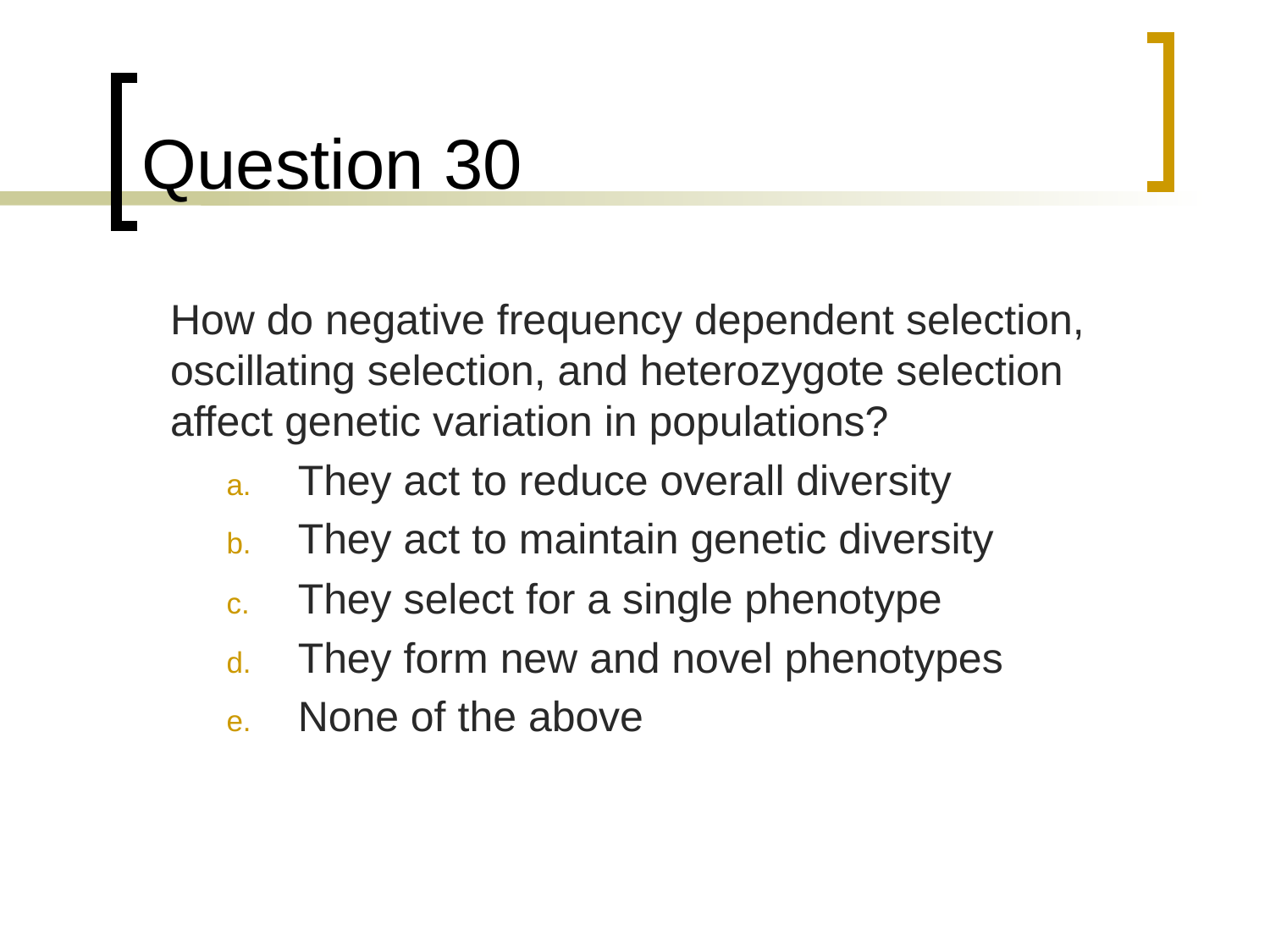

# Question 30
	How do negative frequency dependent selection, oscillating selection, and heterozygote selection affect genetic variation in populations?
They act to reduce overall diversity
They act to maintain genetic diversity
They select for a single phenotype
They form new and novel phenotypes
None of the above